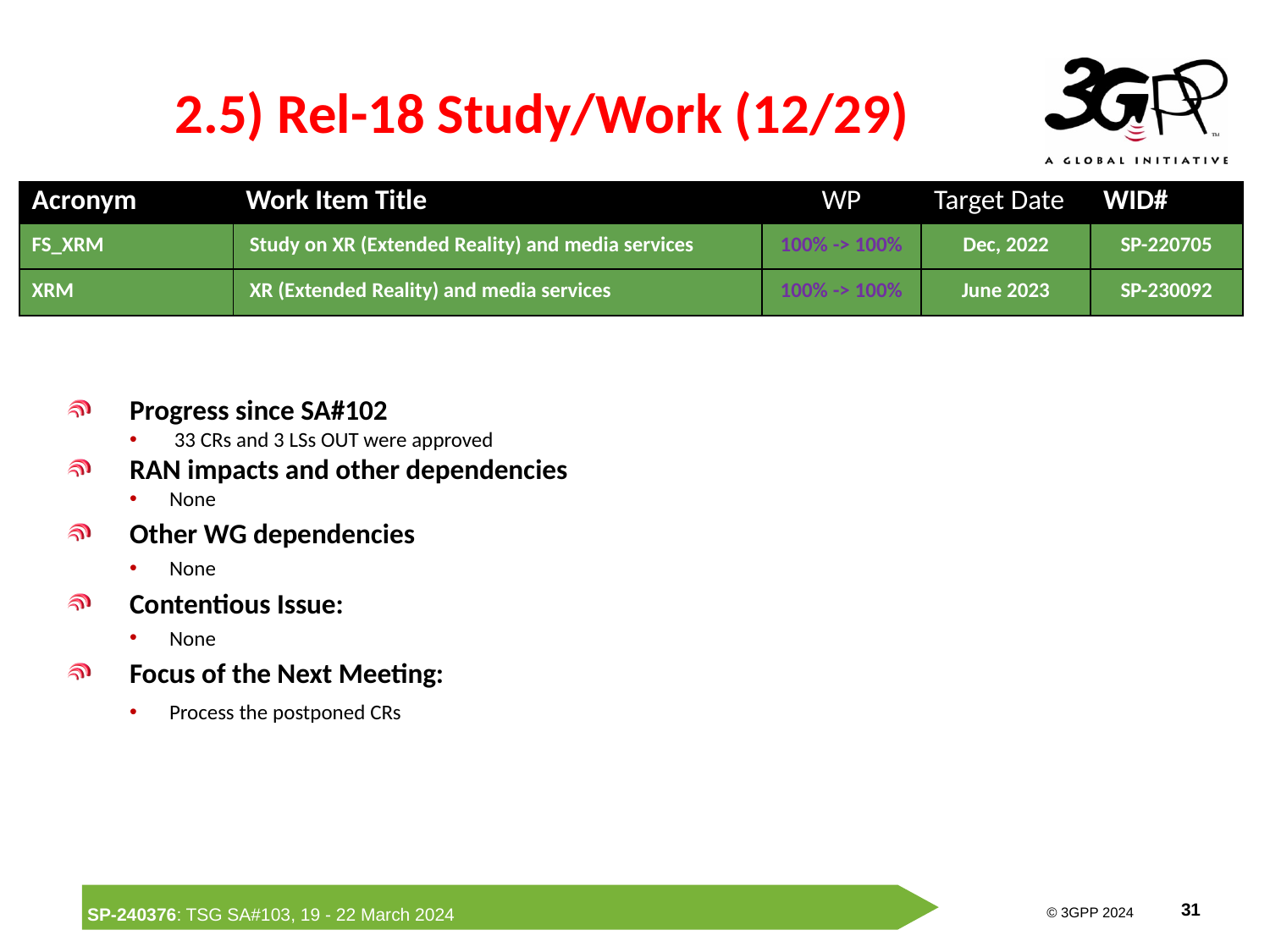

# 2.5) Rel-18 Study/Work (12/29)
| Acronym | Work Item Title | WP | Target Date | WID# |
| --- | --- | --- | --- | --- |
| FS\_XRM | Study on XR (Extended Reality) and media services | 100% -> 100% | Dec, 2022 | SP-220705 |
| XRM | XR (Extended Reality) and media services | 100% -> 100% | June 2023 | SP-230092 |
Progress since SA#102
 33 CRs and 3 LSs OUT were approved
RAN impacts and other dependencies
None
Other WG dependencies
None
Contentious Issue:
None
Focus of the Next Meeting:
Process the postponed CRs